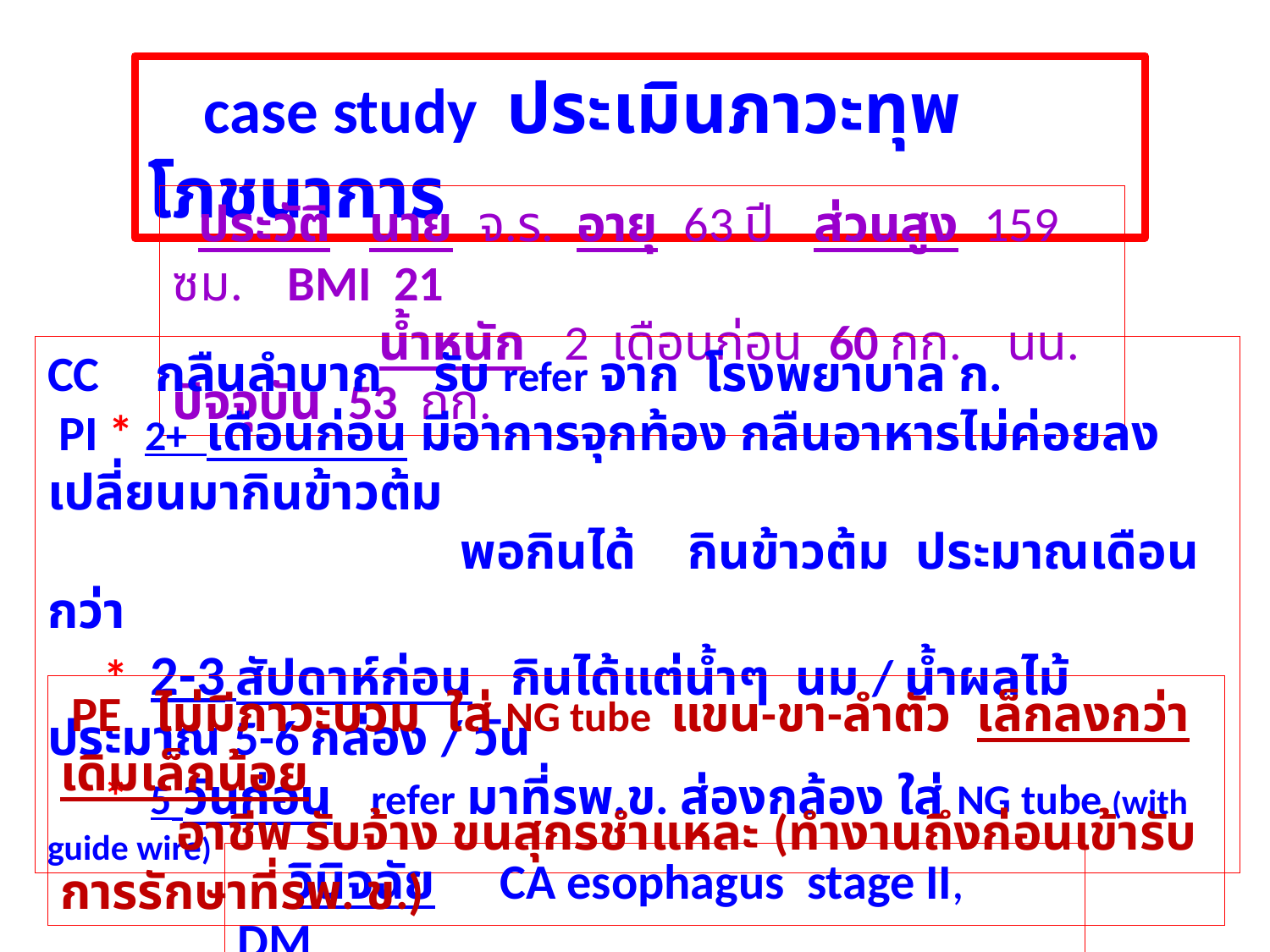

case study  ประเมินภาวะทุพโภชนาการ
  ประวัติ   นาย  จ.ร.  อายุ  63 ปี   ส่วนสูง  159 ซม.    BMI  21
                น้ำหนัก   2  เดือนก่อน  60 กก.    นน.  ปัจจุบัน  53  กก.
CC     กลืนลำบาก    รับ refer จาก  โรงพยาบาล ก.
 PI * 2+  เดือนก่อน มีอาการจุกท้อง กลืนอาหารไม่ค่อยลง เปลี่ยนมากินข้าวต้ม
                                พอกินได้    กินข้าวต้ม  ประมาณเดือนกว่า
     *  2-3 สัปดาห์ก่อน   กินได้แต่น้ำๆ  นม / น้ำผลไม้ ประมาณ 5-6 กล่อง / วัน
     *  5 วันก่อน   refer มาที่รพ.ข. ส่องกล้อง ใส่ NG tube (with guide wire)
 PE   ไม่มีภาวะบวม  ใส่ NG tube  แขน-ขา-ลำตัว  เล็กลงกว่าเดิมเล็กน้อย
         อาชีพ รับจ้าง ขนสุกรชำแหละ (ทำงานถึงก่อนเข้ารับการรักษาที่รพ. ข.)
    วินิจฉัย     CA esophagus  stage II,    DM